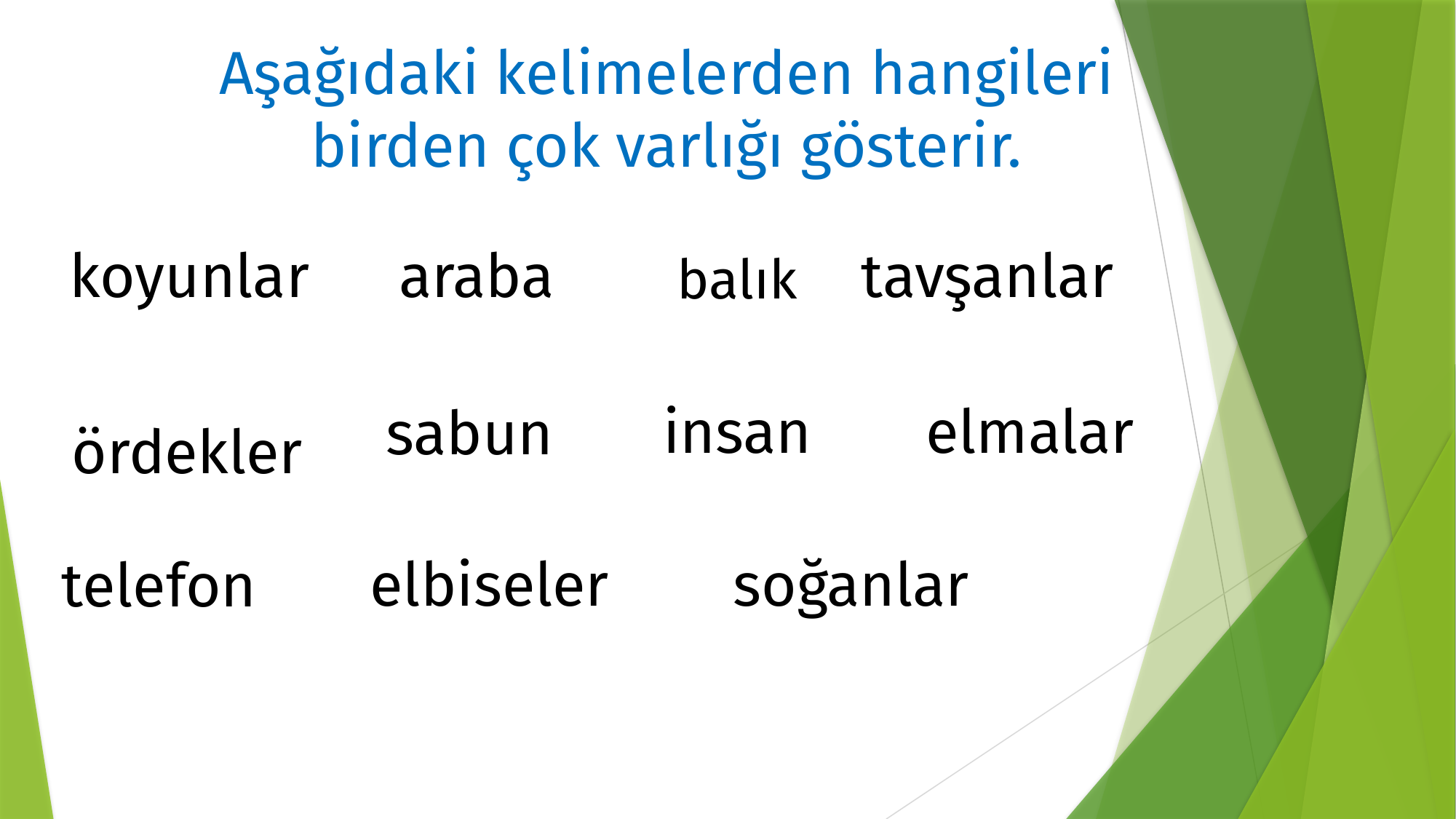

Aşağıdaki kelimelerden hangileri
birden çok varlığı gösterir.
koyunlar
araba
tavşanlar
balık
insan
elmalar
sabun
ördekler
elbiseler
soğanlar
telefon